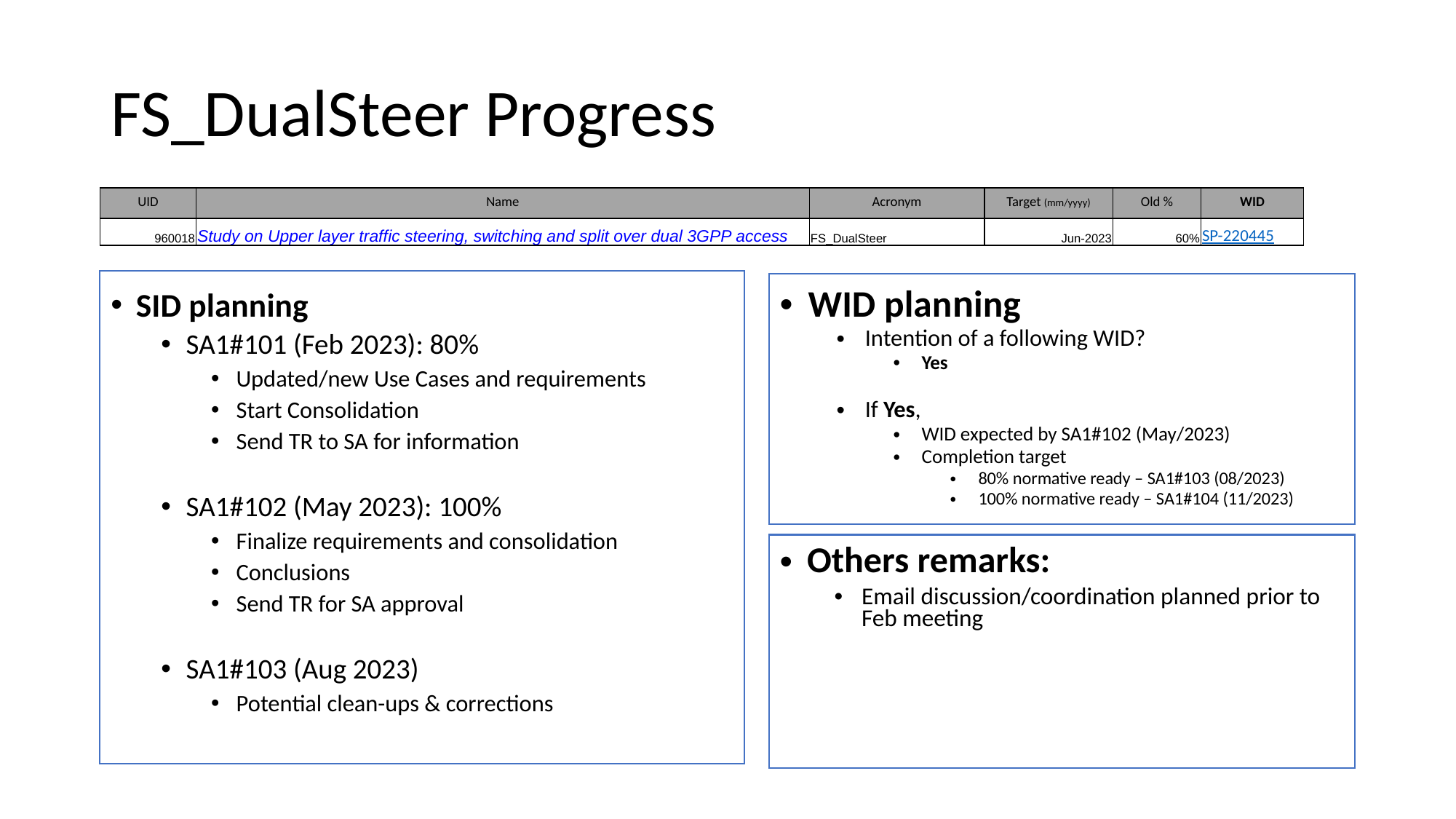

# FS_DualSteer Progress
| UID | Name | Acronym | Target (mm/yyyy) | Old % | WID |
| --- | --- | --- | --- | --- | --- |
| 960018 | Study on Upper layer traffic steering, switching and split over dual 3GPP access | FS\_DualSteer | Jun-2023 | 60% | SP-220445 |

SID planning
SA1#101 (Feb 2023): 80%
Updated/new Use Cases and requirements
Start Consolidation
Send TR to SA for information

SA1#102 (May 2023): 100%
Finalize requirements and consolidation
Conclusions
Send TR for SA approval

SA1#103 (Aug 2023)
Potential clean-ups & corrections

WID planning
Intention of a following WID?
Yes

If Yes,
WID expected by SA1#102 (May/2023)
Completion target
80% normative ready – SA1#103 (08/2023)
100% normative ready – SA1#104 (11/2023)

Others remarks:
Email discussion/coordination planned prior to Feb meeting